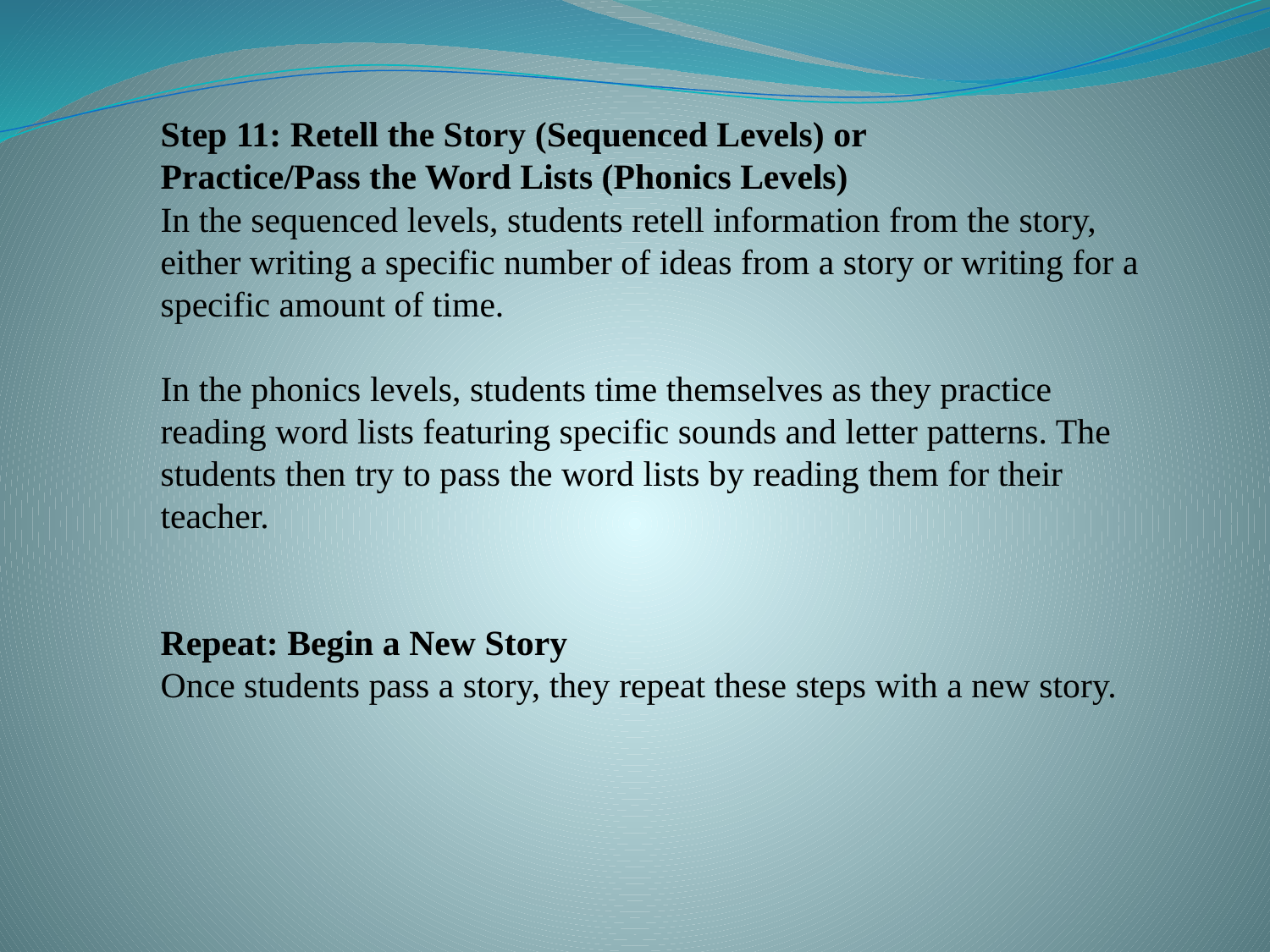

Step 11: Retell the Story (Sequenced Levels) or
Practice/Pass the Word Lists (Phonics Levels)
In the sequenced levels, students retell information from the story, either writing a specific number of ideas from a story or writing for a specific amount of time.
In the phonics levels, students time themselves as they practice reading word lists featuring specific sounds and letter patterns. The students then try to pass the word lists by reading them for their teacher.

Repeat: Begin a New Story
Once students pass a story, they repeat these steps with a new story.